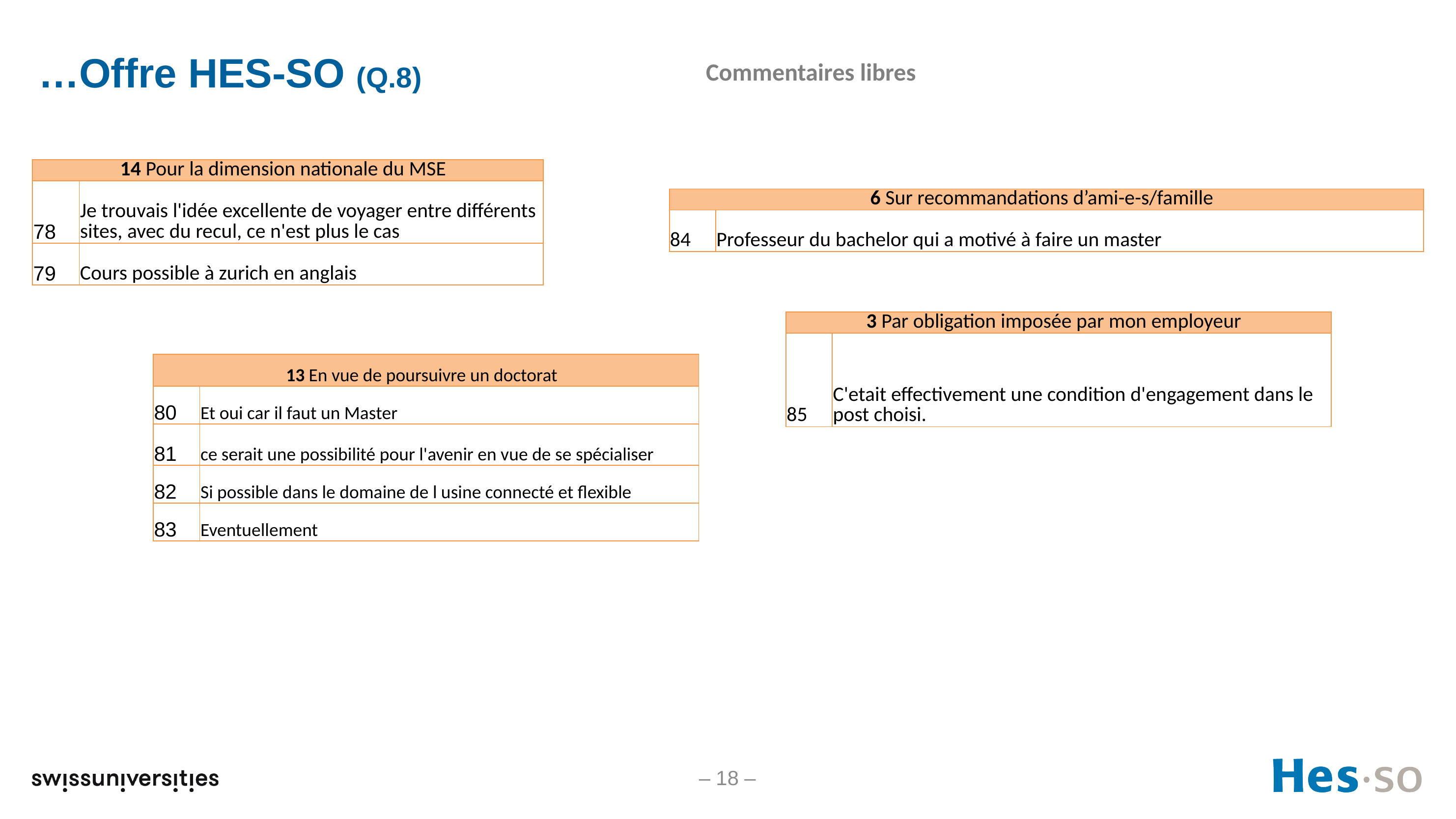

# …Offre HES-SO (Q.8)
Commentaires libres
| 14 Pour la dimension nationale du MSE |  |
| --- | --- |
| 78 | Je trouvais l'idée excellente de voyager entre différents sites, avec du recul, ce n'est plus le cas |
| 79 | Cours possible à zurich en anglais |
| 6 Sur recommandations d’ami-e-s/famille |  |
| --- | --- |
| 84 | Professeur du bachelor qui a motivé à faire un master |
| 3 Par obligation imposée par mon employeur |  |
| --- | --- |
| 85 | C'etait effectivement une condition d'engagement dans le post choisi. |
| 13 En vue de poursuivre un doctorat |  |
| --- | --- |
| 80 | Et oui car il faut un Master |
| 81 | ce serait une possibilité pour l'avenir en vue de se spécialiser |
| 82 | Si possible dans le domaine de l usine connecté et flexible |
| 83 | Eventuellement |